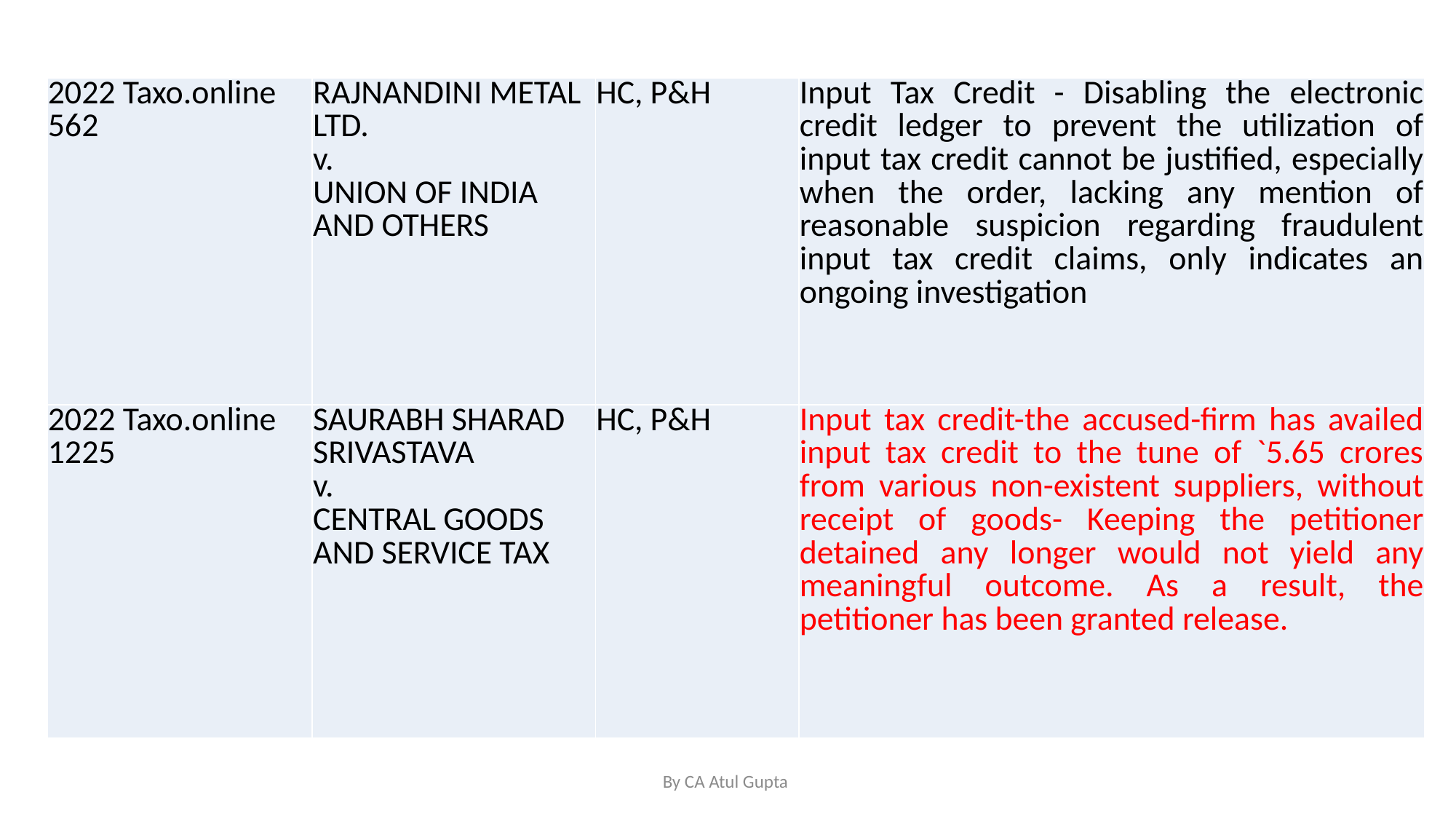

| 2022 Taxo.online 562 | RAJNANDINI METAL LTD. v. UNION OF INDIA AND OTHERS | HC, P&H | Input Tax Credit - Disabling the electronic credit ledger to prevent the utilization of input tax credit cannot be justified, especially when the order, lacking any mention of reasonable suspicion regarding fraudulent input tax credit claims, only indicates an ongoing investigation |
| --- | --- | --- | --- |
| 2022 Taxo.online 1225 | SAURABH SHARAD SRIVASTAVA v. CENTRAL GOODS AND SERVICE TAX | HC, P&H | Input tax credit-the accused-firm has availed input tax credit to the tune of `5.65 crores from various non-existent suppliers, without receipt of goods- Keeping the petitioner detained any longer would not yield any meaningful outcome. As a result, the petitioner has been granted release. |
By CA Atul Gupta